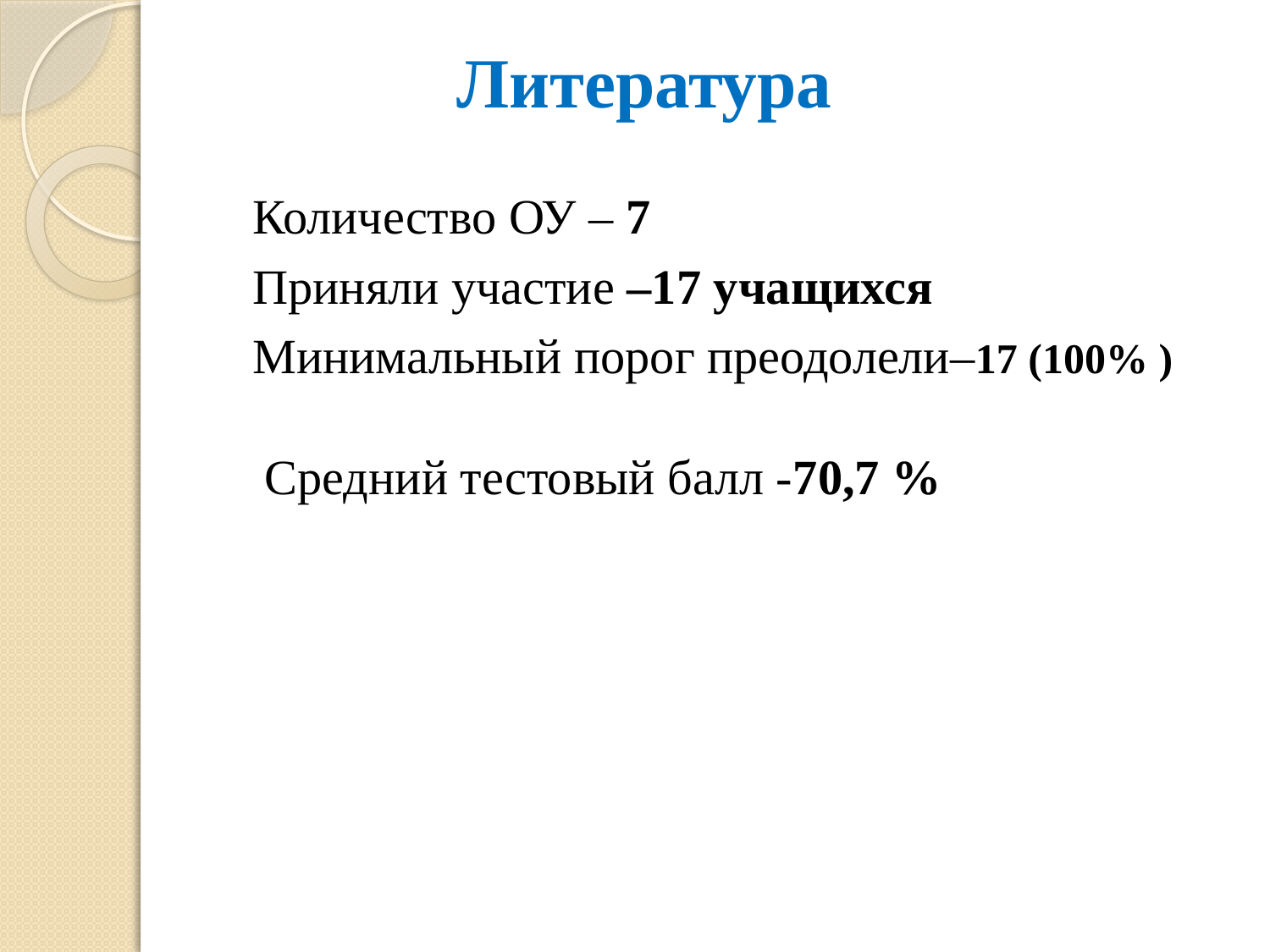

# Литература
Количество ОУ – 7
Приняли участие –17 учащихся
Минимальный порог преодолели–17 (100% )
 Средний тестовый балл -70,7 %